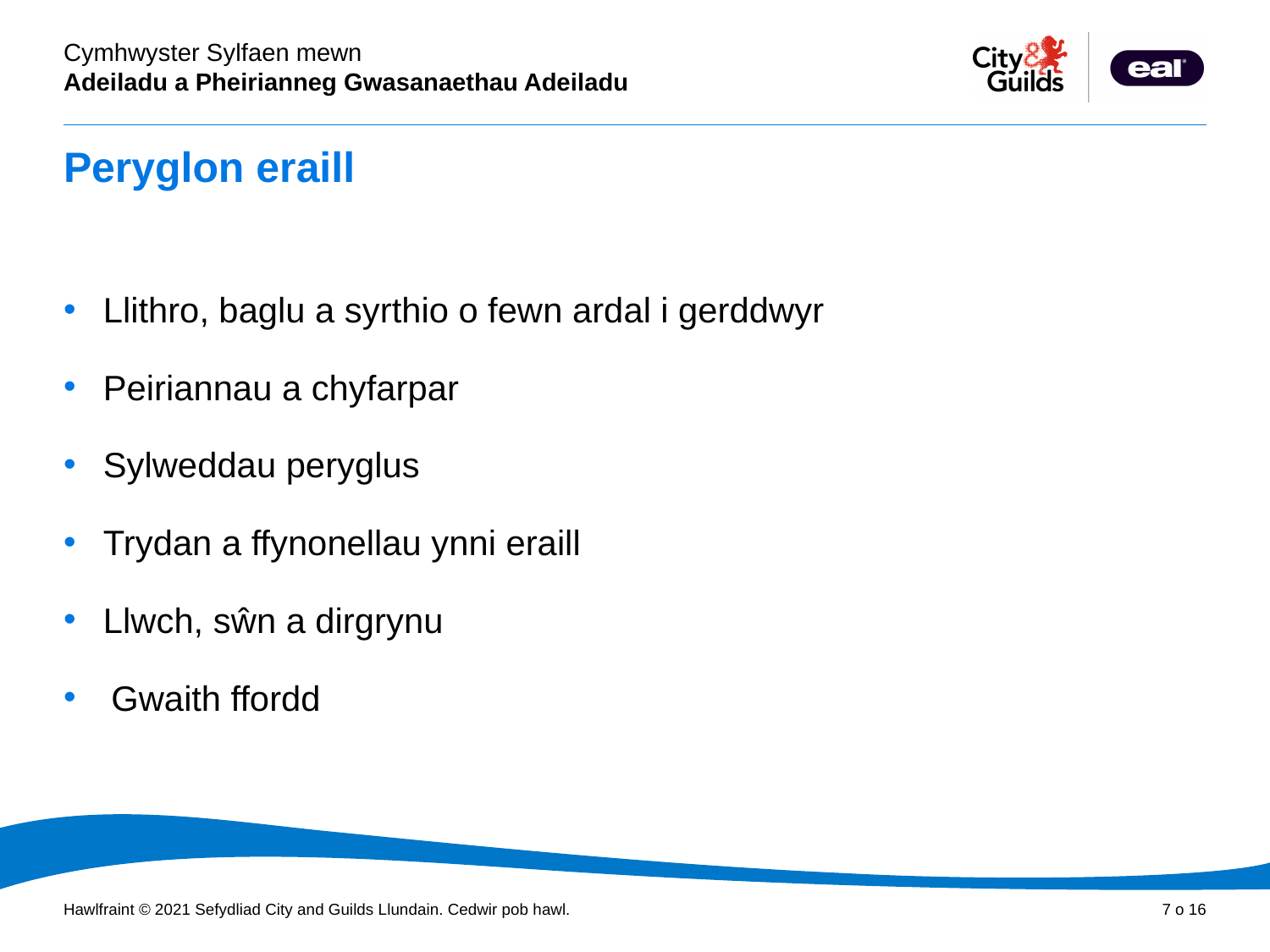

# Peryglon eraill

Llithro, baglu a syrthio o fewn ardal i gerddwyr
Peiriannau a chyfarpar
Sylweddau peryglus
Trydan a ffynonellau ynni eraill
Llwch, sŵn a dirgrynu
Gwaith ffordd